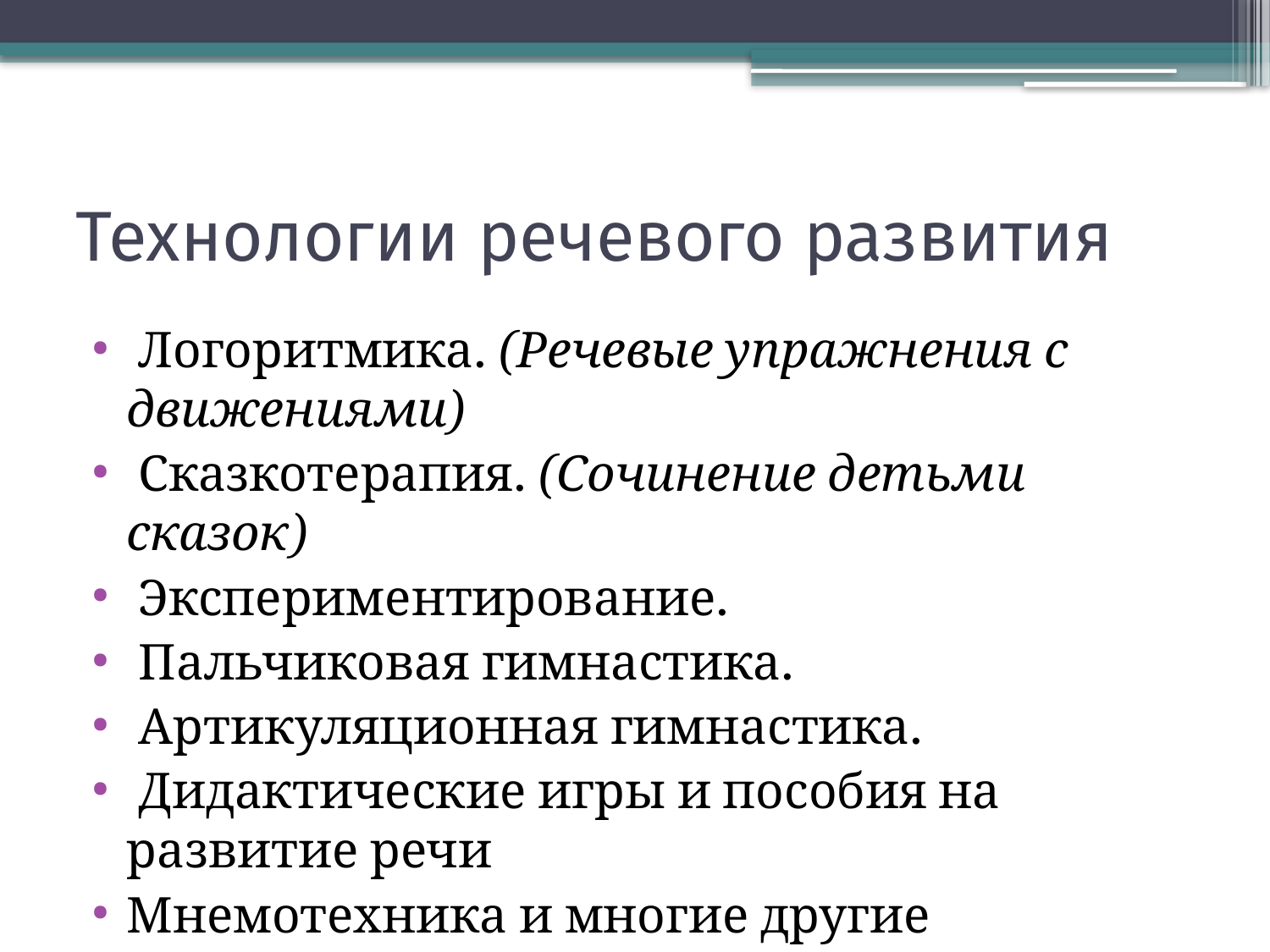

# Технологии речевого развития
 Логоритмика. (Речевые упражнения с движениями)
 Сказкотерапия. (Сочинение детьми сказок)
 Экспериментирование.
 Пальчиковая гимнастика.
 Артикуляционная гимнастика.
 Дидактические игры и пособия на развитие речи
Мнемотехника и многие другие